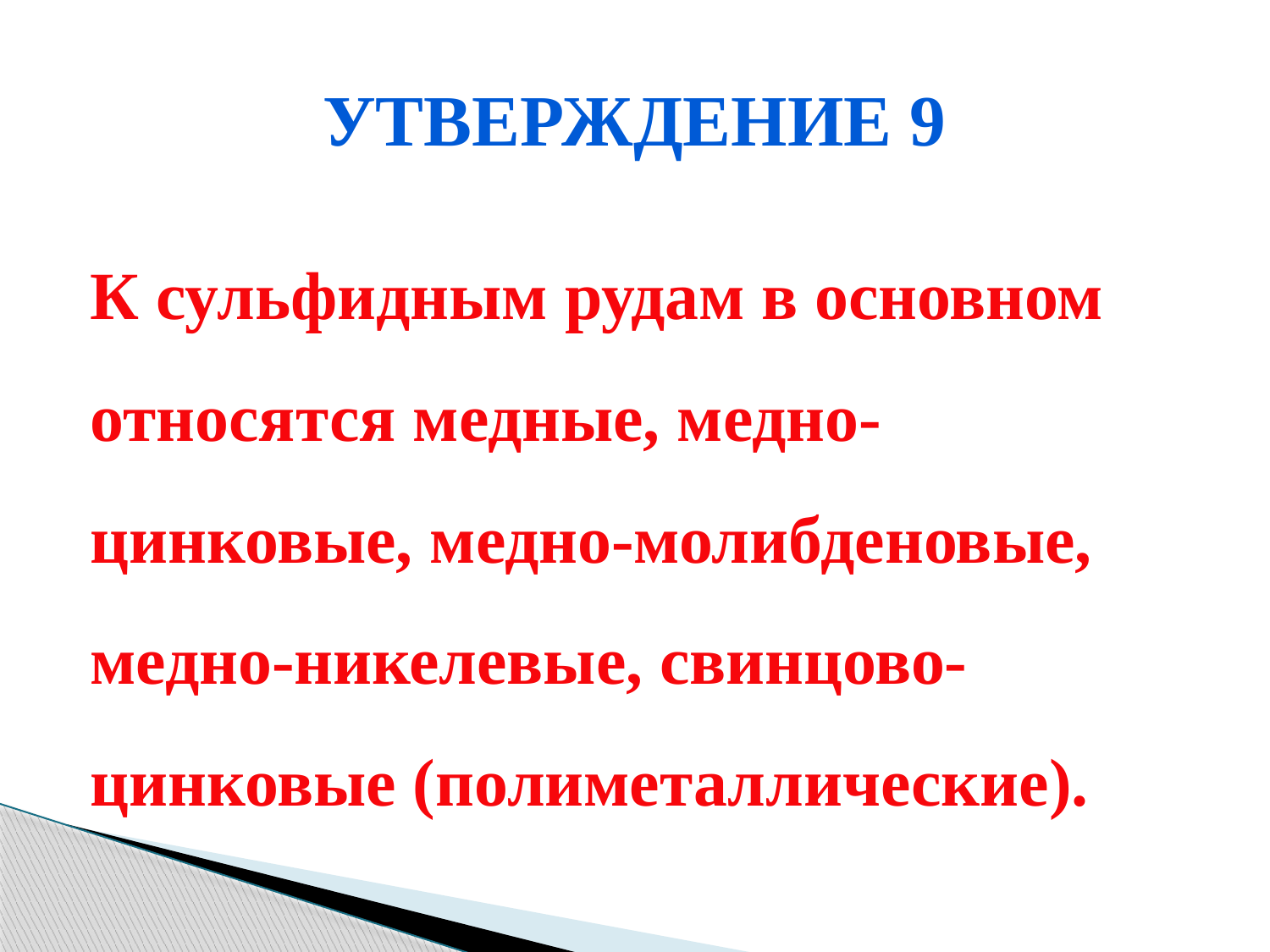

# Утверждение 9
К сульфидным рудам в основном относятся медные, медно-цинковые, медно-молибденовые, медно-никелевые, свинцово-цинковые (полиметаллические).